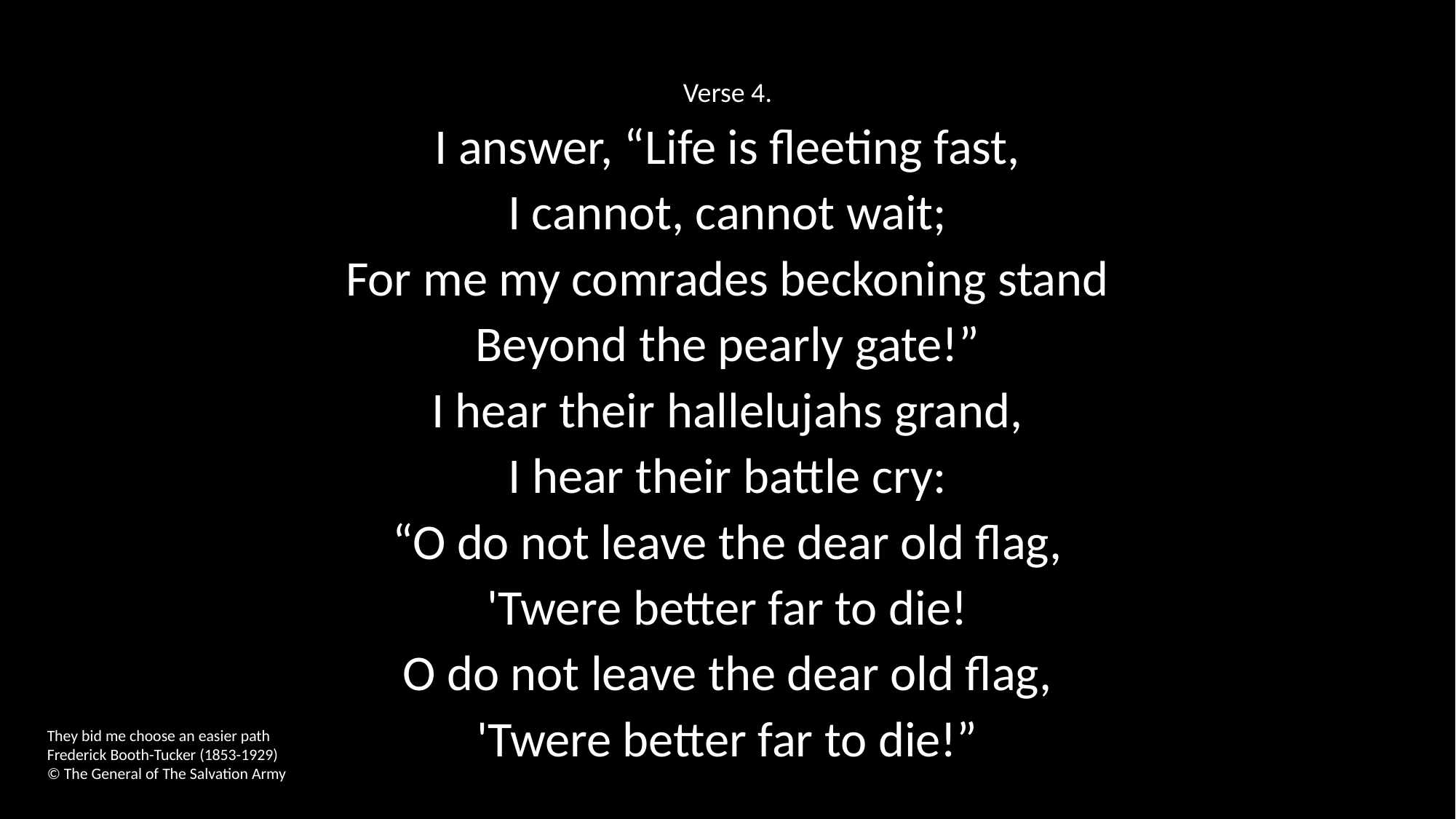

Verse 4.
I answer, “Life is fleeting fast,
I cannot, cannot wait;
For me my comrades beckoning stand
Beyond the pearly gate!”
I hear their hallelujahs grand,
I hear their battle cry:
“O do not leave the dear old flag,
'Twere better far to die!
O do not leave the dear old flag,
'Twere better far to die!”
They bid me choose an easier path
Frederick Booth-Tucker (1853-1929)
© The General of The Salvation Army